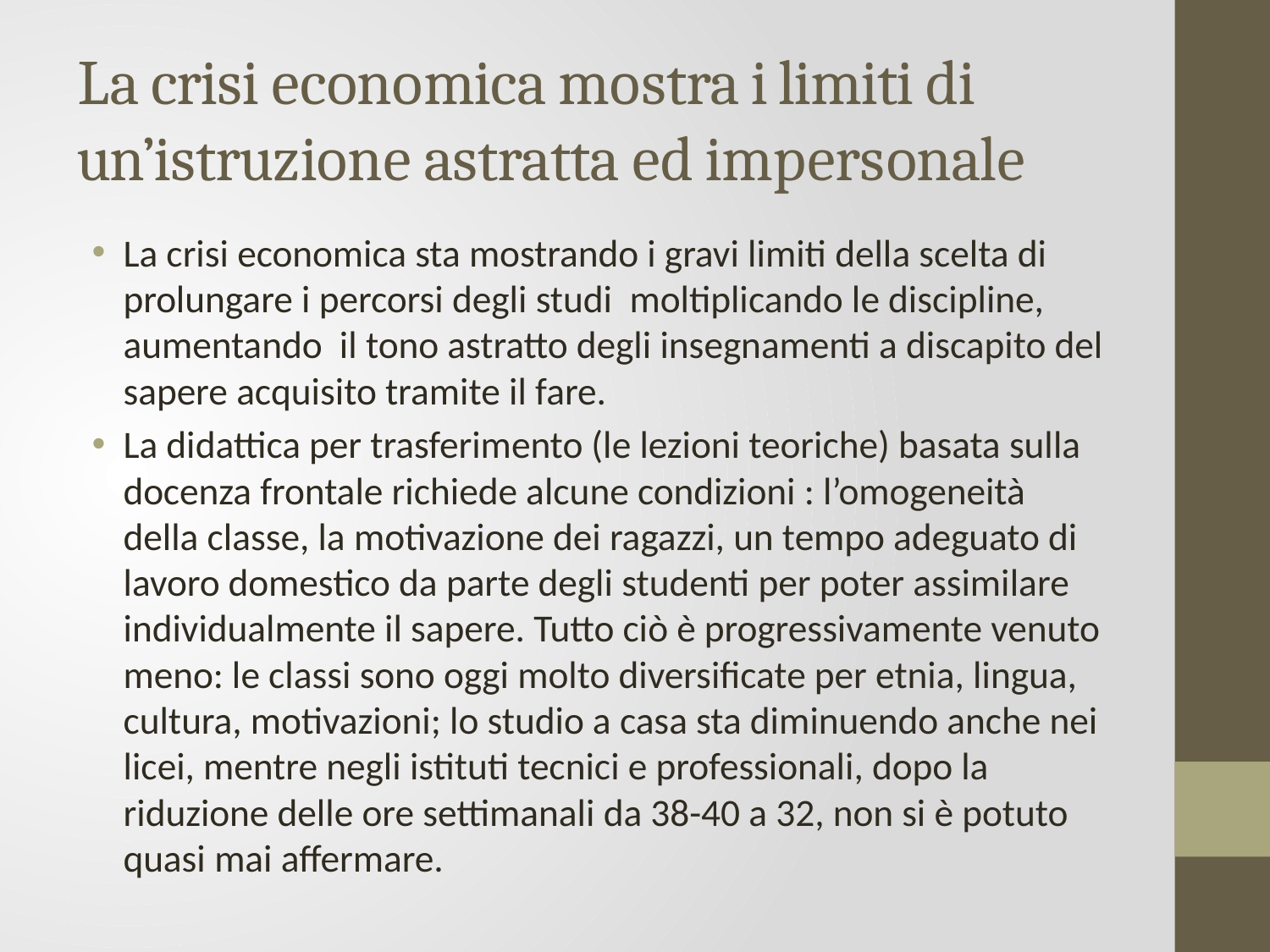

# La crisi economica mostra i limiti di un’istruzione astratta ed impersonale
La crisi economica sta mostrando i gravi limiti della scelta di prolungare i percorsi degli studi  moltiplicando le discipline, aumentando  il tono astratto degli insegnamenti a discapito del sapere acquisito tramite il fare.
La didattica per trasferimento (le lezioni teoriche) basata sulla docenza frontale richiede alcune condizioni : l’omogeneità della classe, la motivazione dei ragazzi, un tempo adeguato di lavoro domestico da parte degli studenti per poter assimilare individualmente il sapere. Tutto ciò è progressivamente venuto meno: le classi sono oggi molto diversificate per etnia, lingua, cultura, motivazioni; lo studio a casa sta diminuendo anche nei licei, mentre negli istituti tecnici e professionali, dopo la riduzione delle ore settimanali da 38-40 a 32, non si è potuto quasi mai affermare.